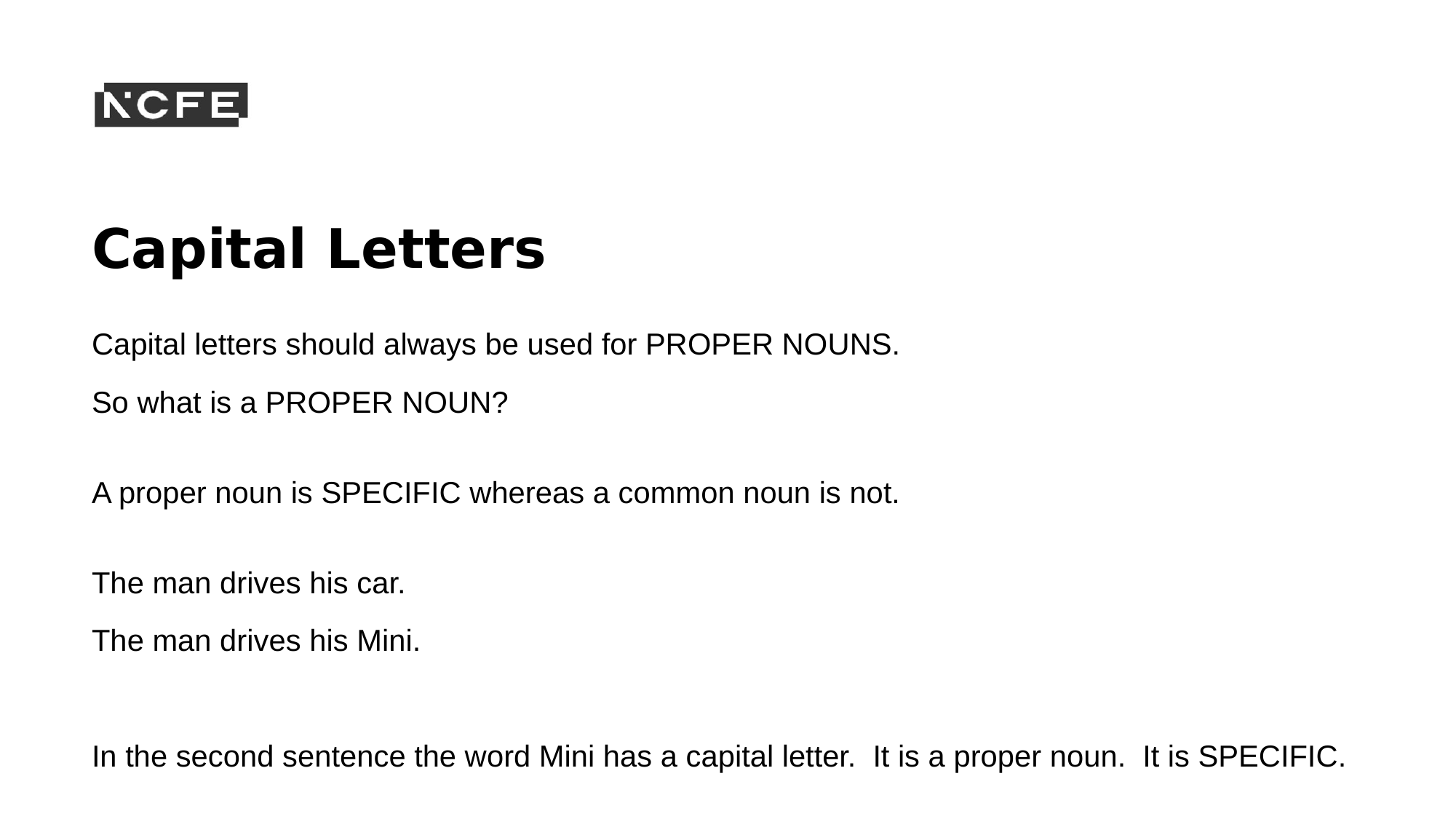

# Capital Letters
Capital letters should always be used for PROPER NOUNS.
So what is a PROPER NOUN?
A proper noun is SPECIFIC whereas a common noun is not.
The man drives his car.
The man drives his Mini.

In the second sentence the word Mini has a capital letter.  It is a proper noun.  It is SPECIFIC.